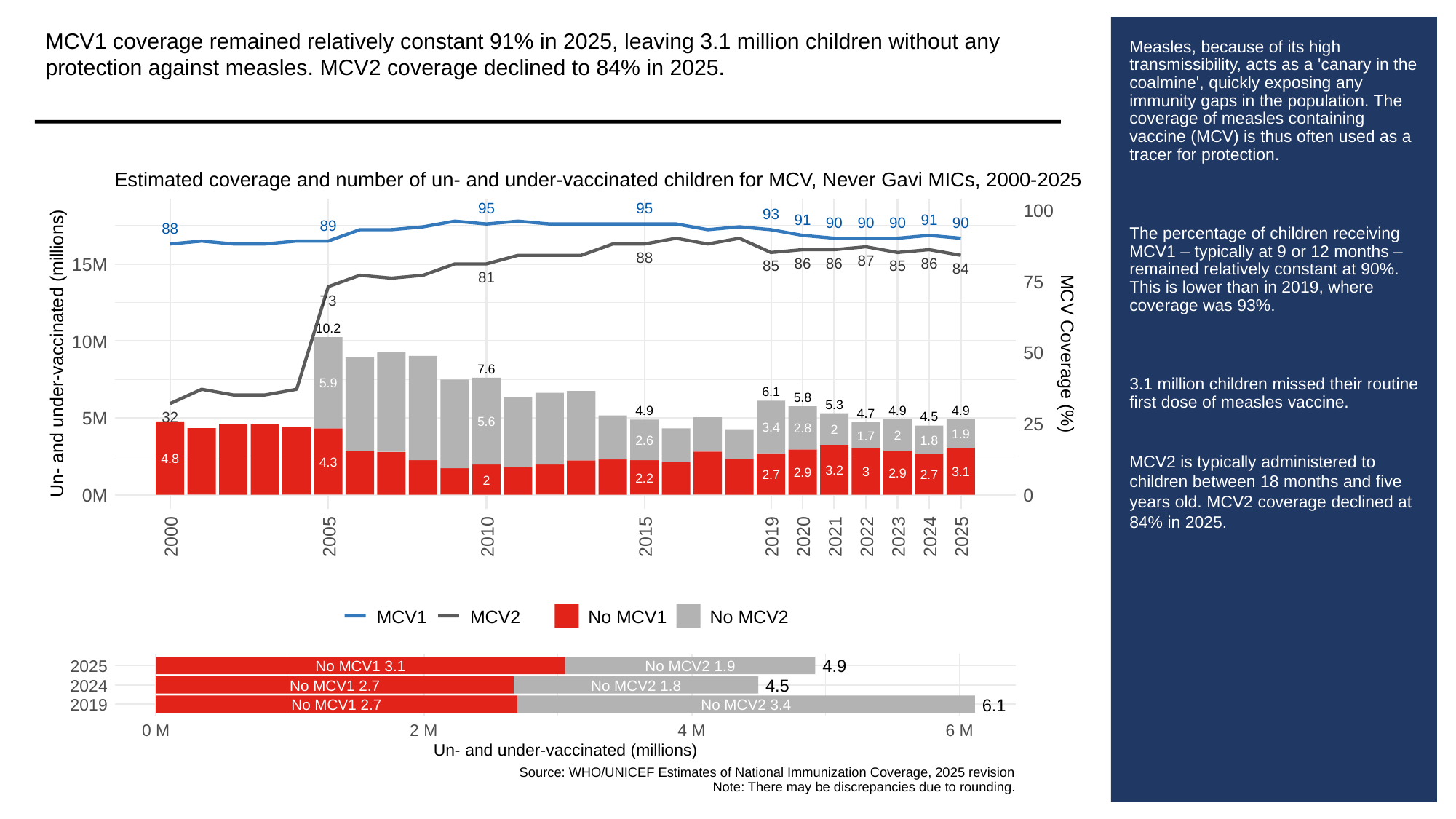

MCV1 coverage remained relatively constant 91% in 2025, leaving 3.1 million children without any protection against measles. MCV2 coverage declined to 84% in 2025.
# Measles, because of its high transmissibility, acts as a 'canary in the coalmine', quickly exposing any immunity gaps in the population. The coverage of measles containing vaccine (MCV) is thus often used as a tracer for protection.

The percentage of children receiving MCV1 – typically at 9 or 12 months – remained relatively constant at 90%. This is lower than in 2019, where coverage was 93%.

3.1 million children missed their routine first dose of measles vaccine.

MCV2 is typically administered to children between 18 months and five years old. MCV2 coverage declined at 84% in 2025.

Estimated coverage and number of un- and under-vaccinated children for MCV, Never Gavi MICs, 2000-2025

95
95
100
93
91
91
90
90
90
90
89

88

88
87
86
86
86
15M
85
85
84

81
75
73

10.2
10M

50
Un- and under-vaccinated (millions)
MCV Coverage (%)

7.6

5.9

6.1

5.8

5.3

4.9
4.9
4.9

4.7
32
5M
4.5

5.6
25

3.4
2.8

2

1.9

2
1.7
1.8
2.6

4.8

4.3

3.2
3.1
3

2.9
2.9

2.7
2.7
2.2
2
0M
0

2000
2005
2010
2015
2019
2020
2021
2022
2023
2024
2025

MCV1
MCV2
No MCV1
No MCV2

4.9
2025
No MCV1 3.1
No MCV2 1.9

4.5
2024
No MCV1 2.7
No MCV2 1.8

6.1
2019
No MCV1 2.7
No MCV2 3.4

0 M
2 M
4 M
6 M
Un- and under-vaccinated (millions)
Source: WHO/UNICEF Estimates of National Immunization Coverage, 2025 revision
Note: There may be discrepancies due to rounding.